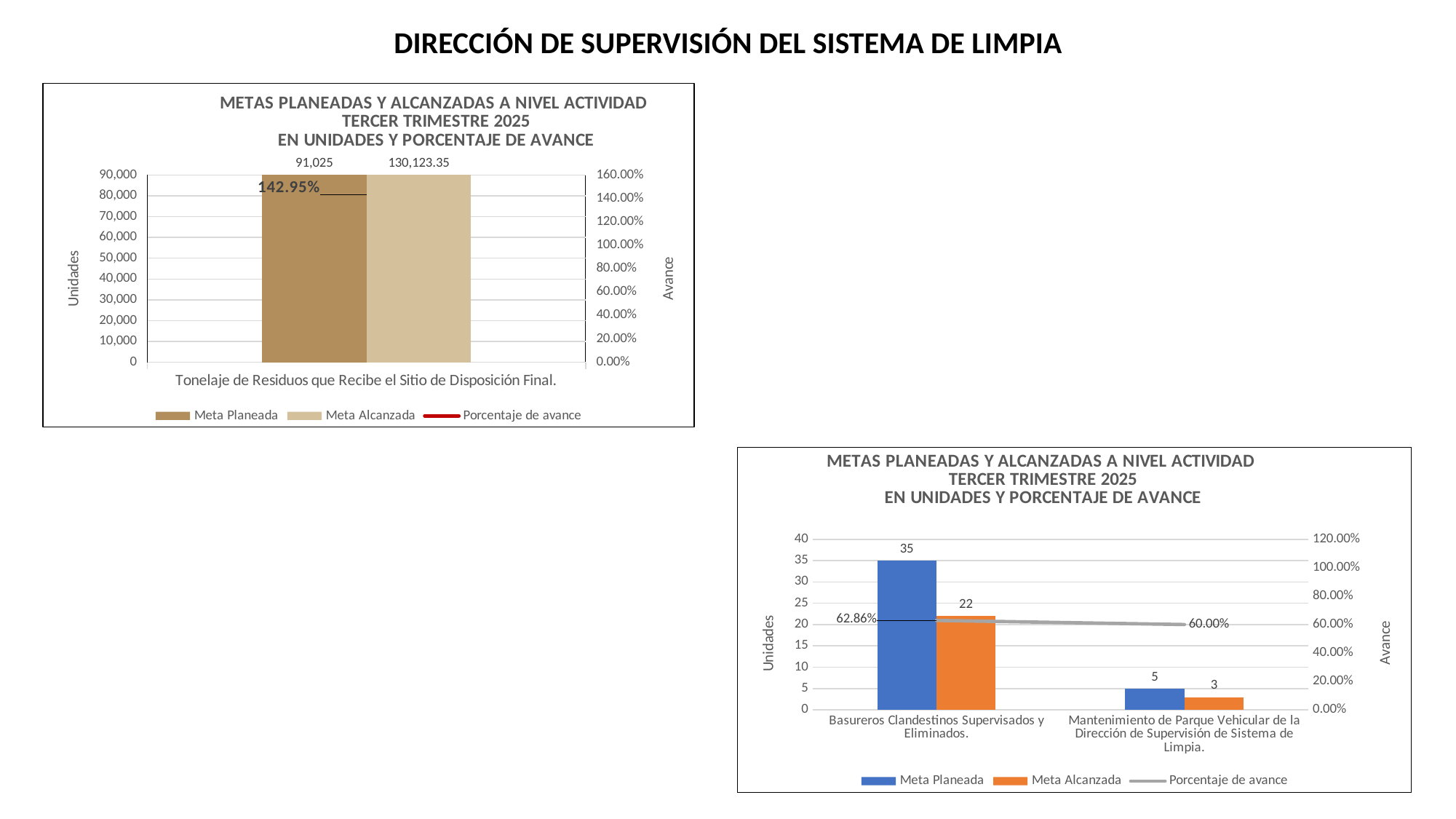

DIRECCIÓN DE SUPERVISIÓN DEL SISTEMA DE LIMPIA

### Chart: METAS PLANEADAS Y ALCANZADAS A NIVEL ACTIVIDAD
TERCER TRIMESTRE 2025
EN UNIDADES Y PORCENTAJE DE AVANCE

| Category | Meta Planeada | Meta Alcanzada |  |
|---|---|---|---|
| Tonelaje de Residuos que Recibe el Sitio de Disposición Final. | 91025.0 | 130123.35 | 1.429534193902774 |

### Chart: METAS PLANEADAS Y ALCANZADAS A NIVEL ACTIVIDAD
TERCER TRIMESTRE 2025
EN UNIDADES Y PORCENTAJE DE AVANCE

| Category | Meta Planeada | Meta Alcanzada |  |
|---|---|---|---|
| Basureros Clandestinos Supervisados y Eliminados. | 35.0 | 22.0 | 0.6285714285714286 |
| Mantenimiento de Parque Vehicular de la Dirección de Supervisión de Sistema de Limpia. | 5.0 | 3.0 | 0.6 |